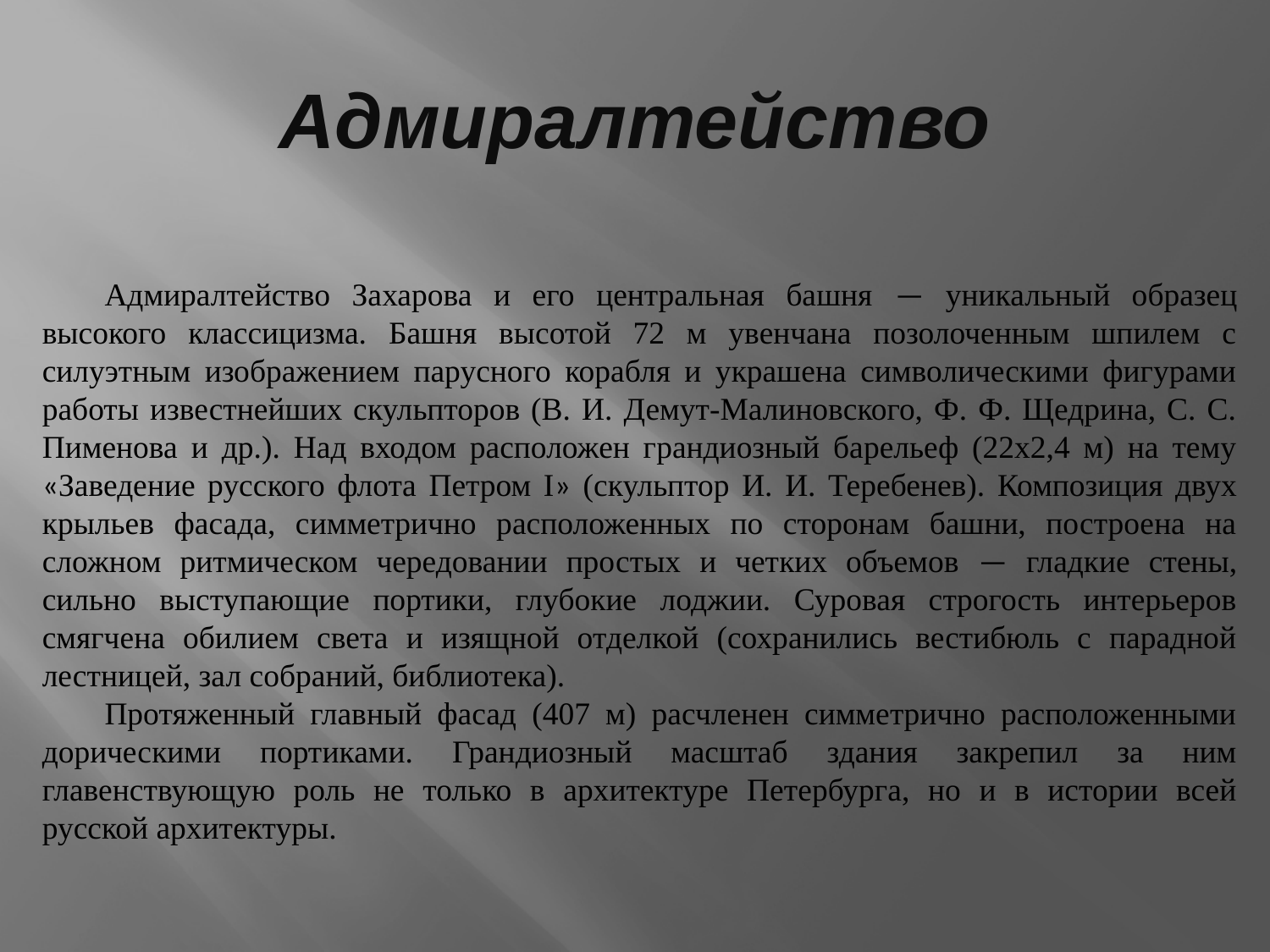

# Адмиралтейство
Адмиралтейство Захарова и его центральная башня — уникальный образец высокого классицизма. Башня высотой 72 м увенчана позолоченным шпилем с силуэтным изображением парусного корабля и украшена символическими фигурами работы известнейших скульпторов (В. И. Демут-Малиновского, Ф. Ф. Щедрина, С. С. Пименова и др.). Над входом расположен грандиозный барельеф (22x2,4 м) на тему «Заведение русского флота Петром I» (скульптор И. И. Теребенев). Композиция двух крыльев фасада, симметрично расположенных по сторонам башни, построена на сложном ритмическом чередовании простых и четких объемов — гладкие стены, сильно выступающие портики, глубокие лоджии. Суровая строгость интерьеров смягчена обилием света и изящной отделкой (сохранились вестибюль с парадной лестницей, зал собраний, библиотека).
Протяженный главный фасад (407 м) расчленен симметрично расположенными дорическими портиками. Грандиозный масштаб здания закрепил за ним главенствующую роль не только в архитектуре Петербурга, но и в истории всей русской архитектуры.